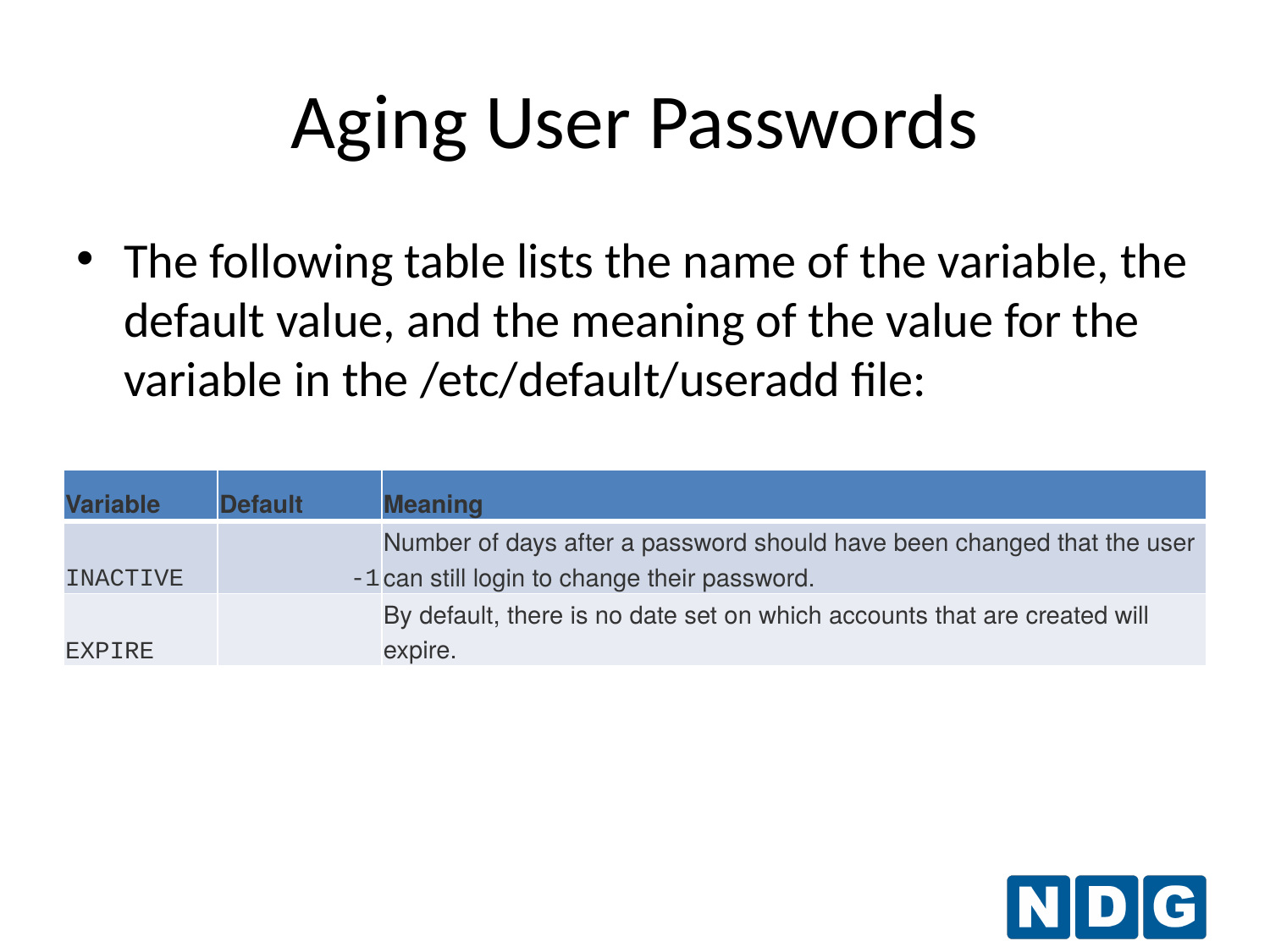

# Aging User Passwords
The following table lists the name of the variable, the default value, and the meaning of the value for the variable in the /etc/default/useradd file:
| Variable | Default | Meaning |
| --- | --- | --- |
| INACTIVE | -1 | Number of days after a password should have been changed that the user can still login to change their password. |
| EXPIRE |  | By default, there is no date set on which accounts that are created will expire. |